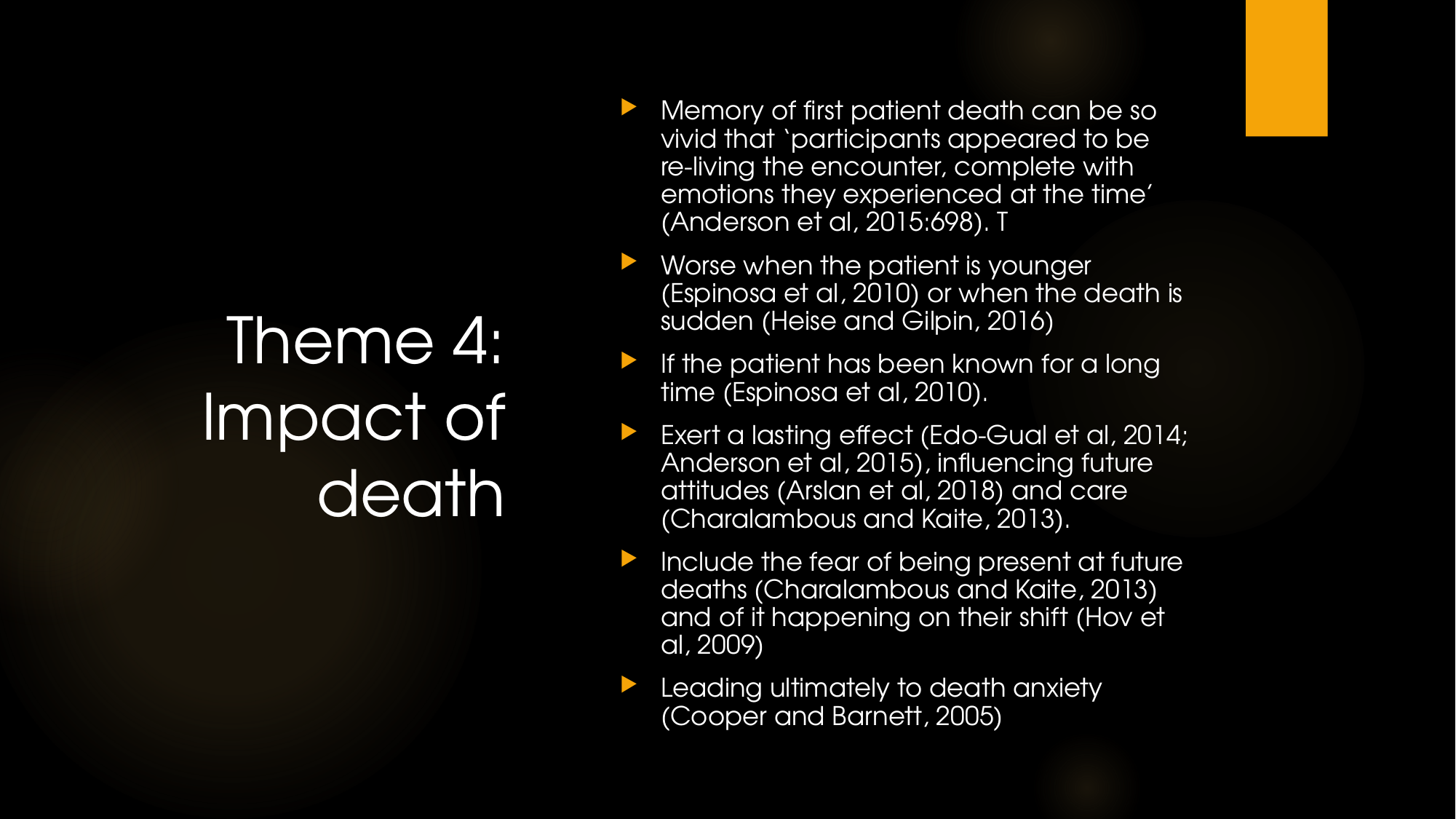

# Theme 4: Impact of death
Memory of first patient death can be so vivid that ‘participants appeared to be re-living the encounter, complete with emotions they experienced at the time’ (Anderson et al, 2015:698). T
Worse when the patient is younger (Espinosa et al, 2010) or when the death is sudden (Heise and Gilpin, 2016)
If the patient has been known for a long time (Espinosa et al, 2010).
Exert a lasting effect (Edo-Gual et al, 2014; Anderson et al, 2015), influencing future attitudes (Arslan et al, 2018) and care (Charalambous and Kaite, 2013).
Include the fear of being present at future deaths (Charalambous and Kaite, 2013) and of it happening on their shift (Hov et al, 2009)
Leading ultimately to death anxiety (Cooper and Barnett, 2005)